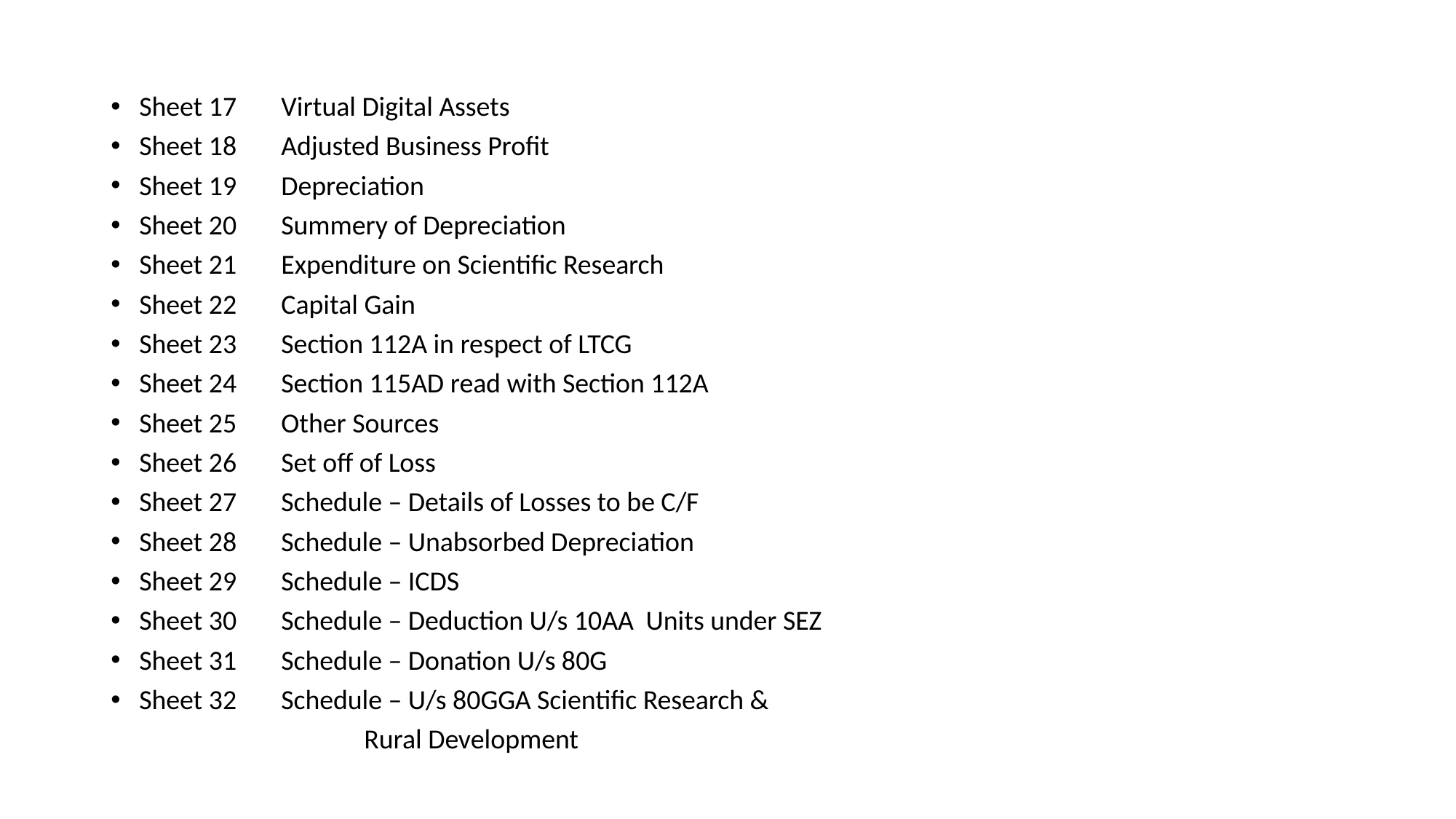

Sheet 17		Virtual Digital Assets
Sheet 18		Adjusted Business Profit
Sheet 19		Depreciation
Sheet 20		Summery of Depreciation
Sheet 21		Expenditure on Scientific Research
Sheet 22		Capital Gain
Sheet 23		Section 112A in respect of LTCG
Sheet 24 		Section 115AD read with Section 112A
Sheet 25		Other Sources
Sheet 26		Set off of Loss
Sheet 27		Schedule – Details of Losses to be C/F
Sheet 28		Schedule – Unabsorbed Depreciation
Sheet 29		Schedule – ICDS
Sheet 30		Schedule – Deduction U/s 10AA  Units under SEZ
Sheet 31		Schedule – Donation U/s 80G
Sheet 32		Schedule – U/s 80GGA Scientific Research &
   	  	                  Rural Development